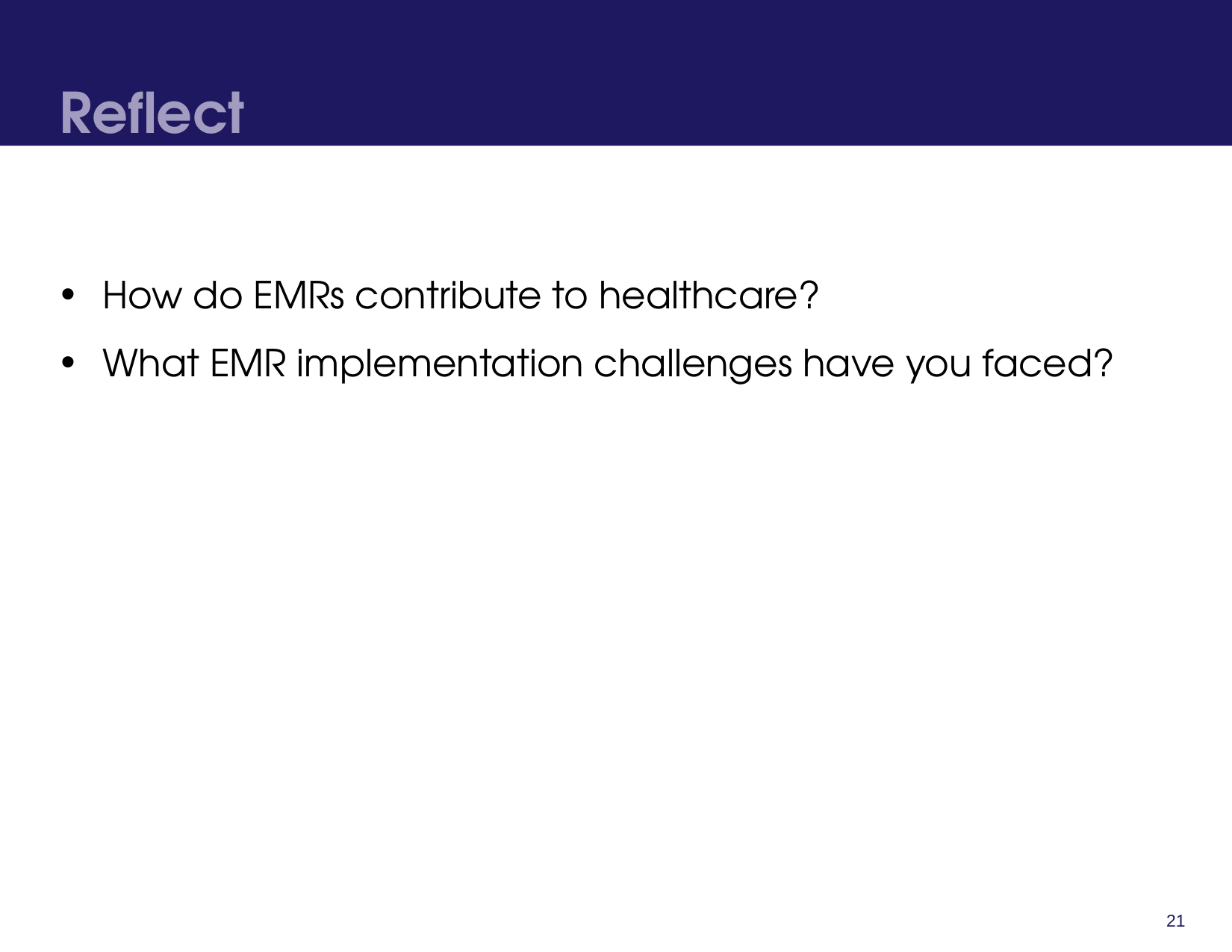

# Reflect
How do EMRs contribute to healthcare?
What EMR implementation challenges have you faced?
21